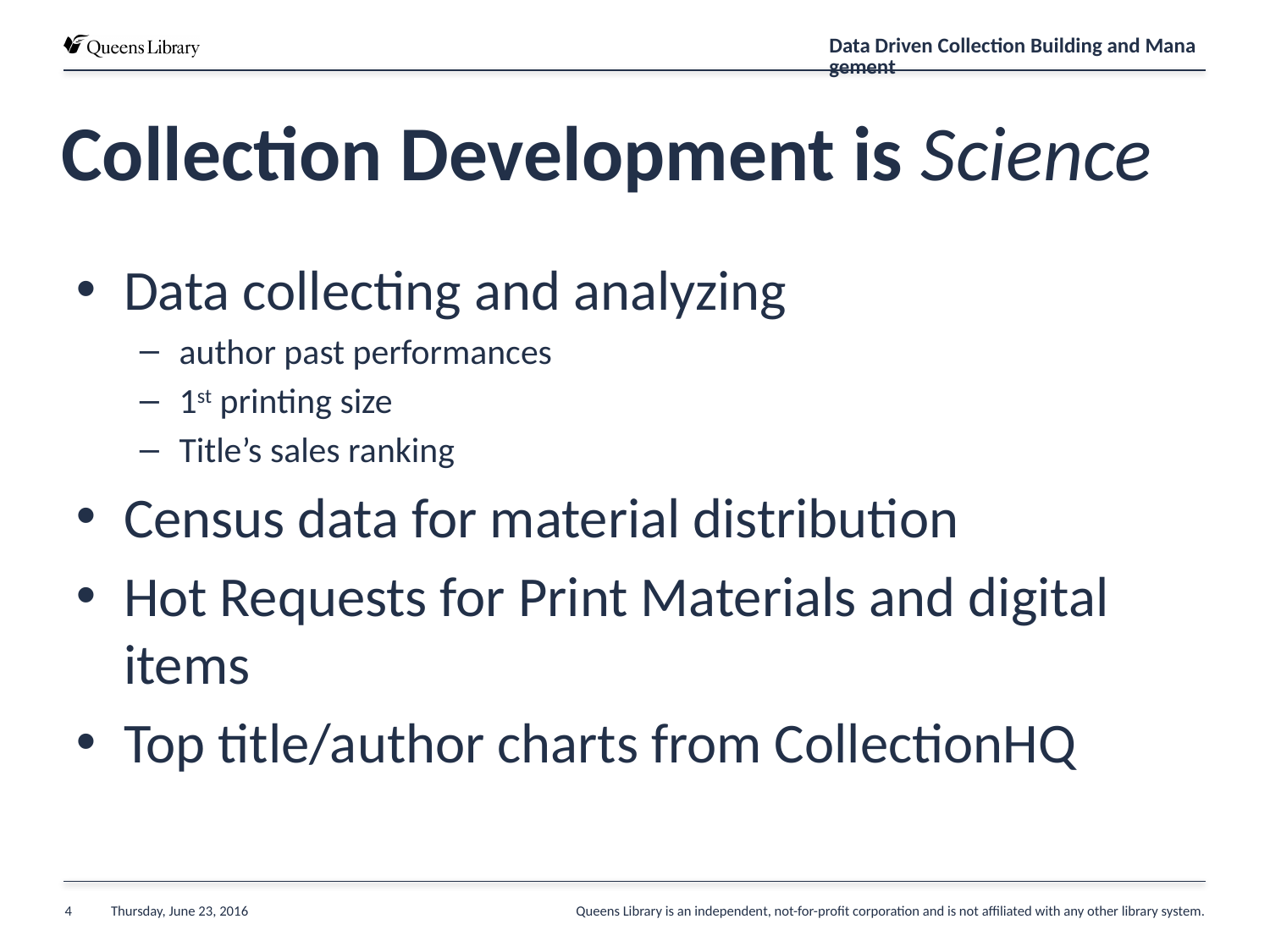

Data Driven Collection Building and Management
# Collection Development is Science
Data collecting and analyzing
author past performances
1st printing size
Title’s sales ranking
Census data for material distribution
Hot Requests for Print Materials and digital items
Top title/author charts from CollectionHQ

4
Thursday, June 23, 2016